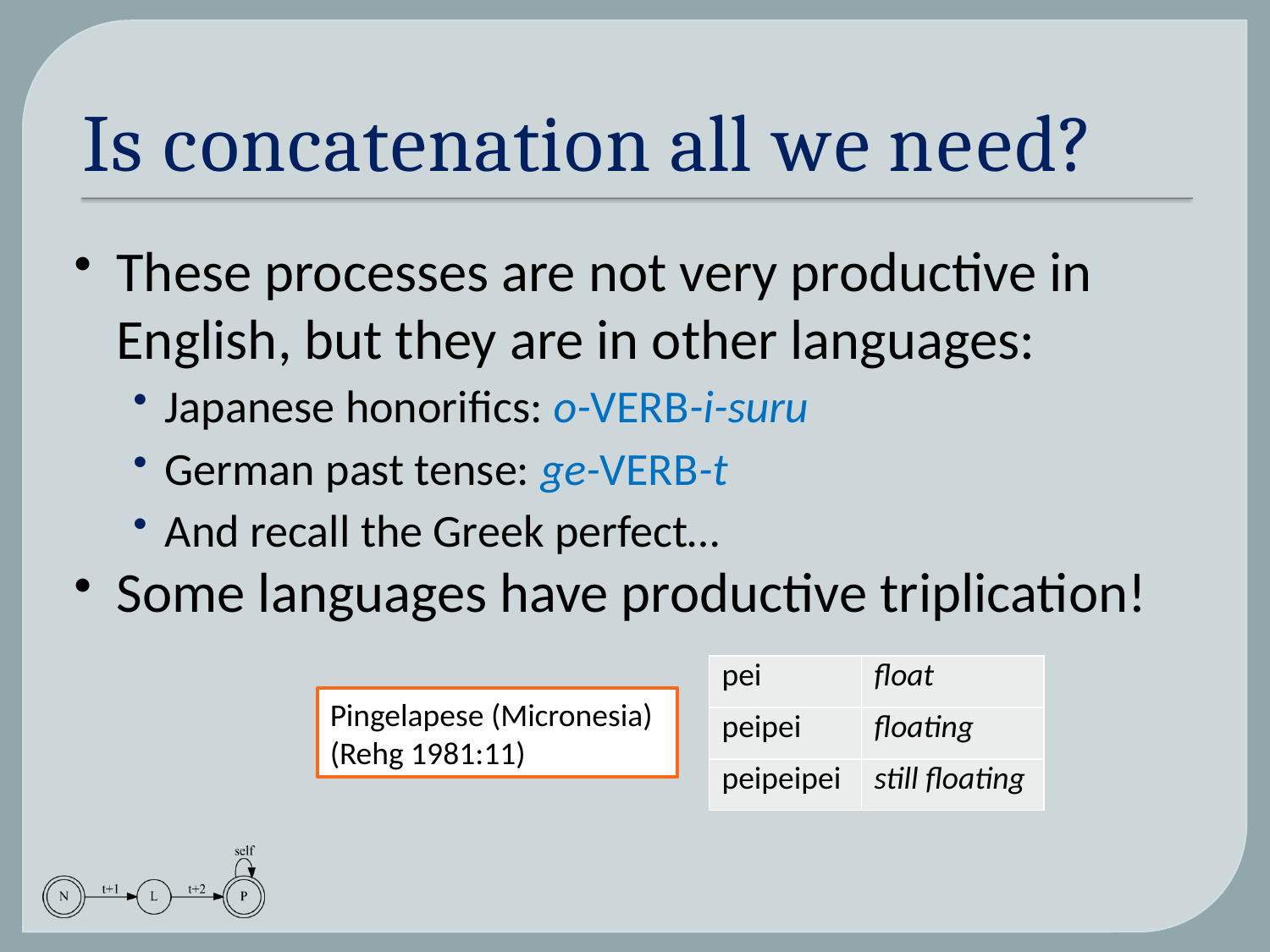

# Is concatenation all we need?
These processes are not very productive in English, but they are in other languages:
Japanese honorifics: o-VERB-i-suru
German past tense: ge-VERB-t
And recall the Greek perfect…
Some languages have productive triplication!
| pei | float |
| --- | --- |
| peipei | floating |
| peipeipei | still floating |
Pingelapese (Micronesia)
(Rehg 1981:11)